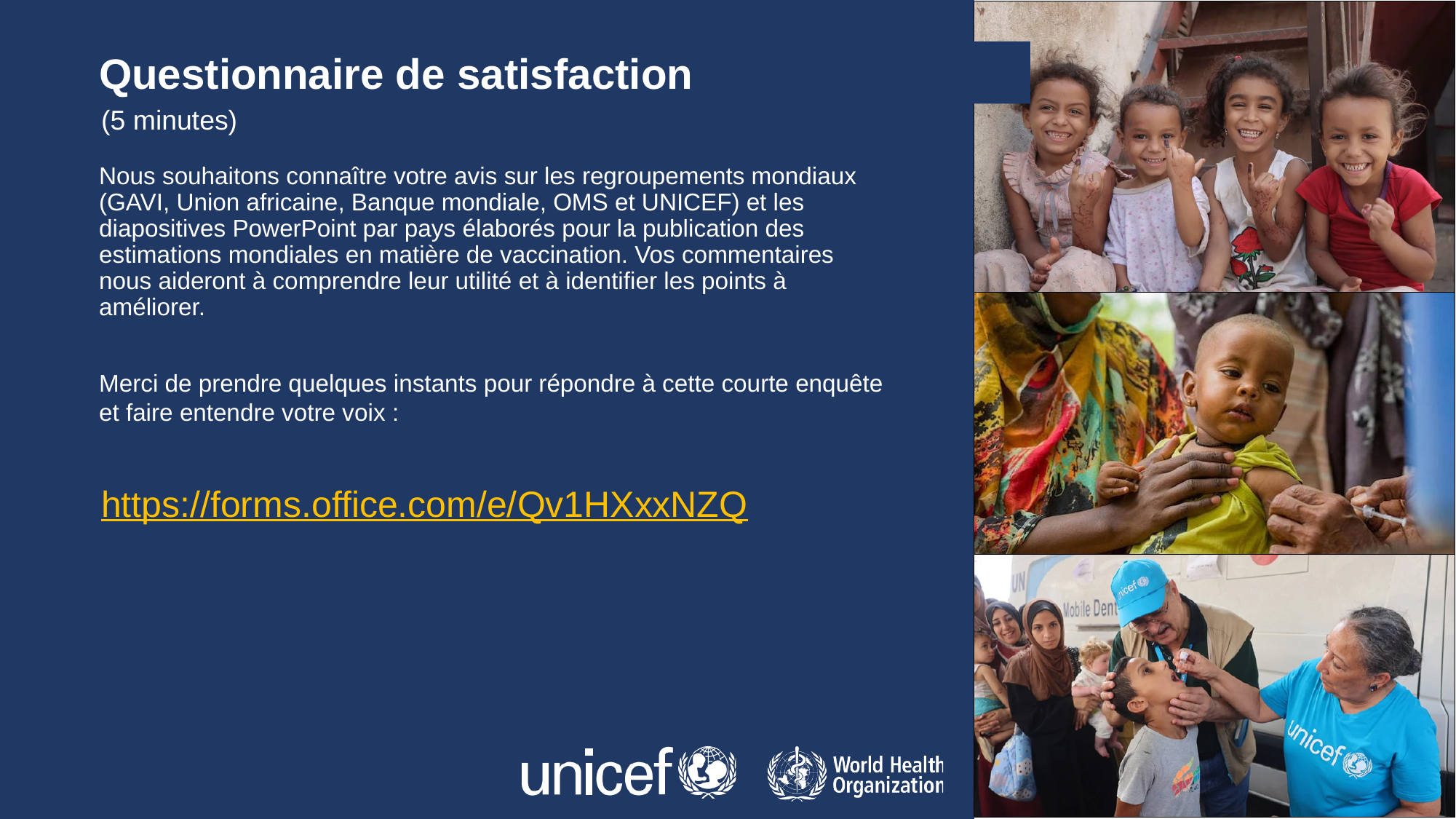

# Questionnaire de satisfaction
(5 minutes)
Nous souhaitons connaître votre avis sur les regroupements mondiaux (GAVI, Union africaine, Banque mondiale, OMS et UNICEF) et les diapositives PowerPoint par pays élaborés pour la publication des estimations mondiales en matière de vaccination. Vos commentaires nous aideront à comprendre leur utilité et à identifier les points à améliorer.

Merci de prendre quelques instants pour répondre à cette courte enquête et faire entendre votre voix :
https://forms.office.com/e/Qv1HXxxNZQ